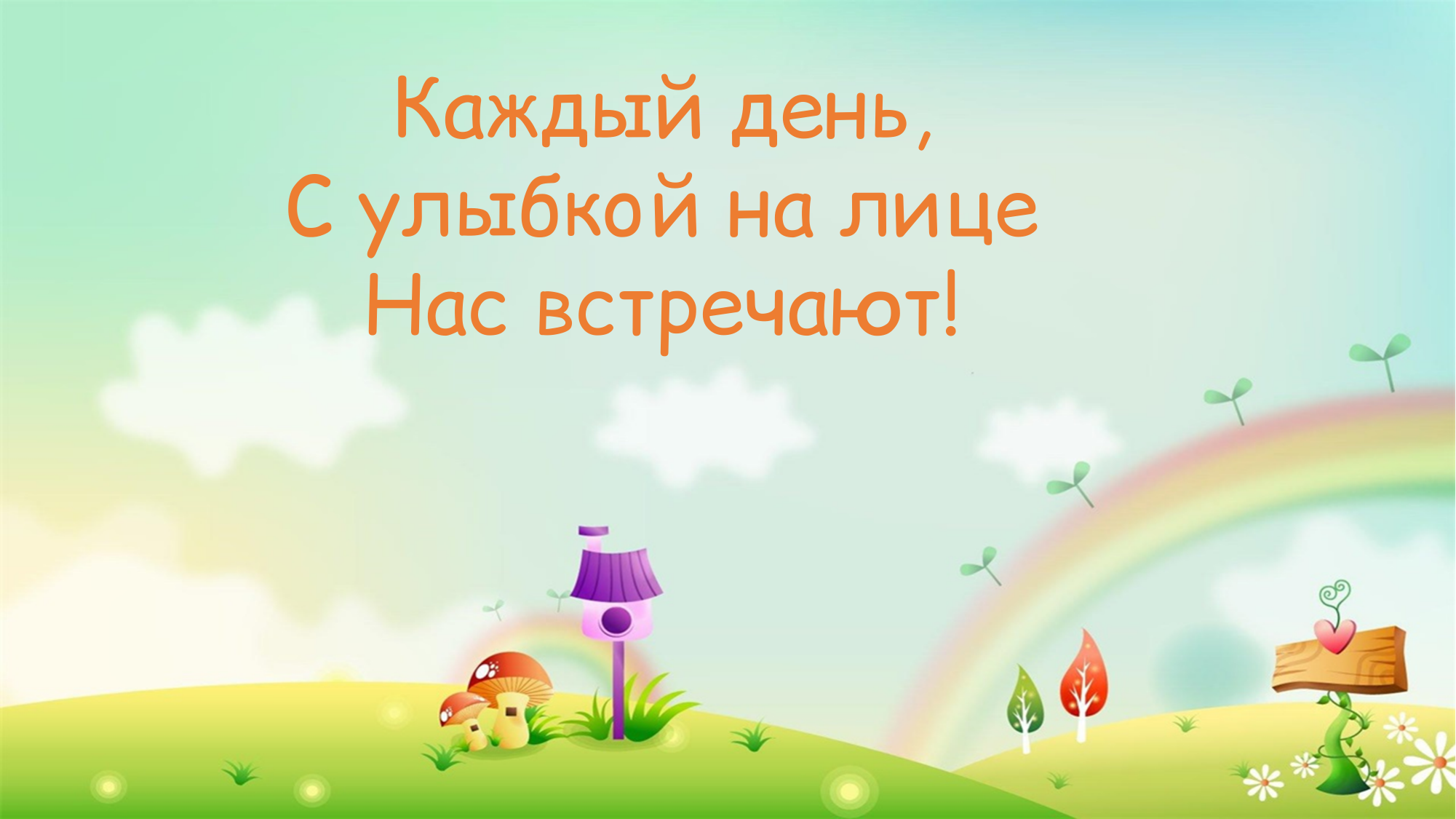

Каждый день,
С улыбкой на лице
Нас встречают!